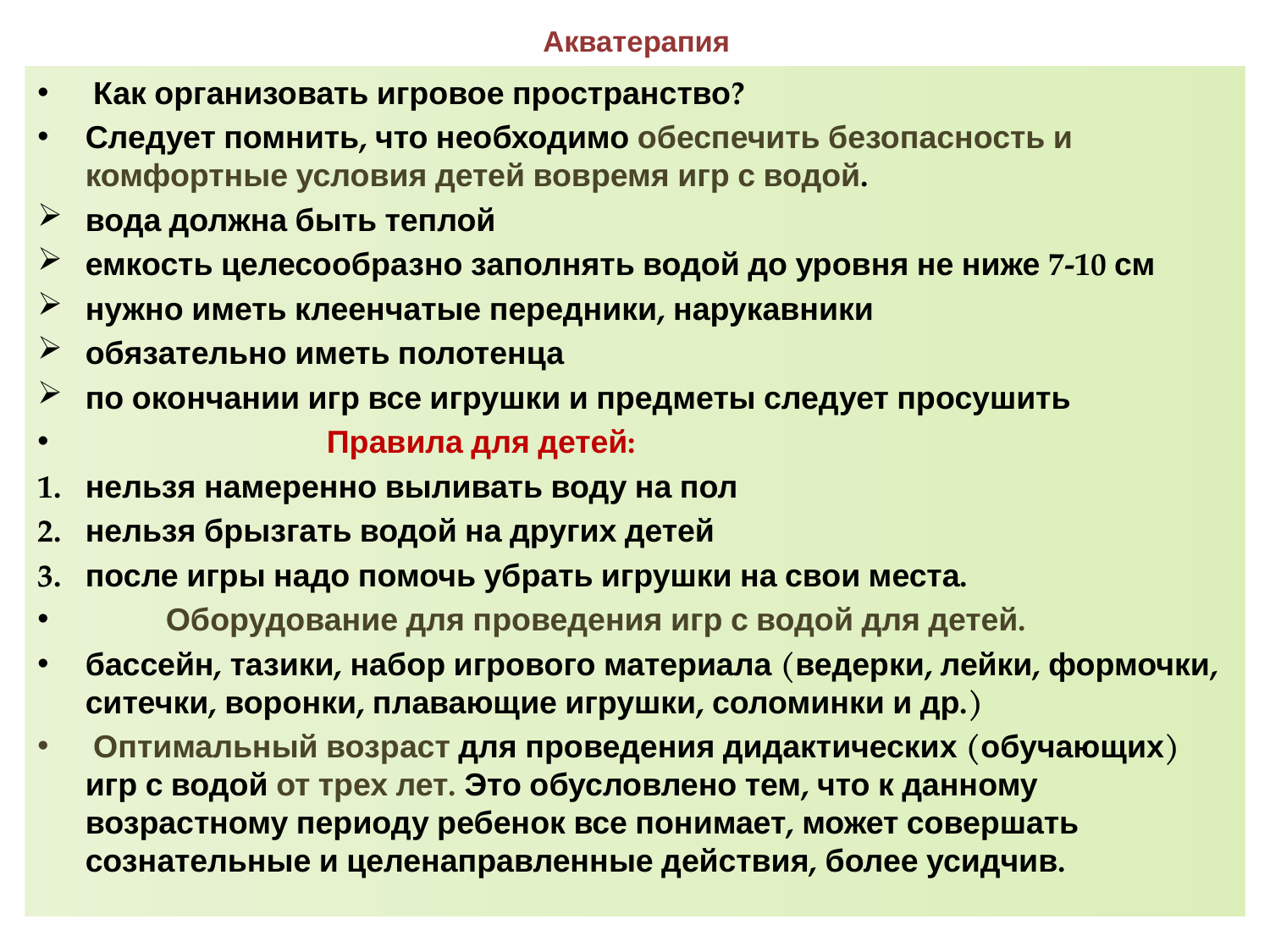

# Акватерапия
 Как организовать игровое пространство?
Следует помнить, что необходимо обеспечить безопасность и комфортные условия детей вовремя игр с водой.
вода должна быть теплой
емкость целесообразно заполнять водой до уровня не ниже 7-10 см
нужно иметь клеенчатые передники, нарукавники
обязательно иметь полотенца
по окончании игр все игрушки и предметы следует просушить
                              Правила для детей:
нельзя намеренно выливать воду на пол
нельзя брызгать водой на других детей
после игры надо помочь убрать игрушки на свои места.
          Оборудование для проведения игр с водой для детей.
бассейн, тазики, набор игрового материала (ведерки, лейки, формочки, ситечки, воронки, плавающие игрушки, соломинки и др.)
 Оптимальный возраст для проведения дидактических (обучающих) игр с водой от трех лет. Это обусловлено тем, что к данному возрастному периоду ребенок все понимает, может совершать сознательные и целенаправленные действия, более усидчив.